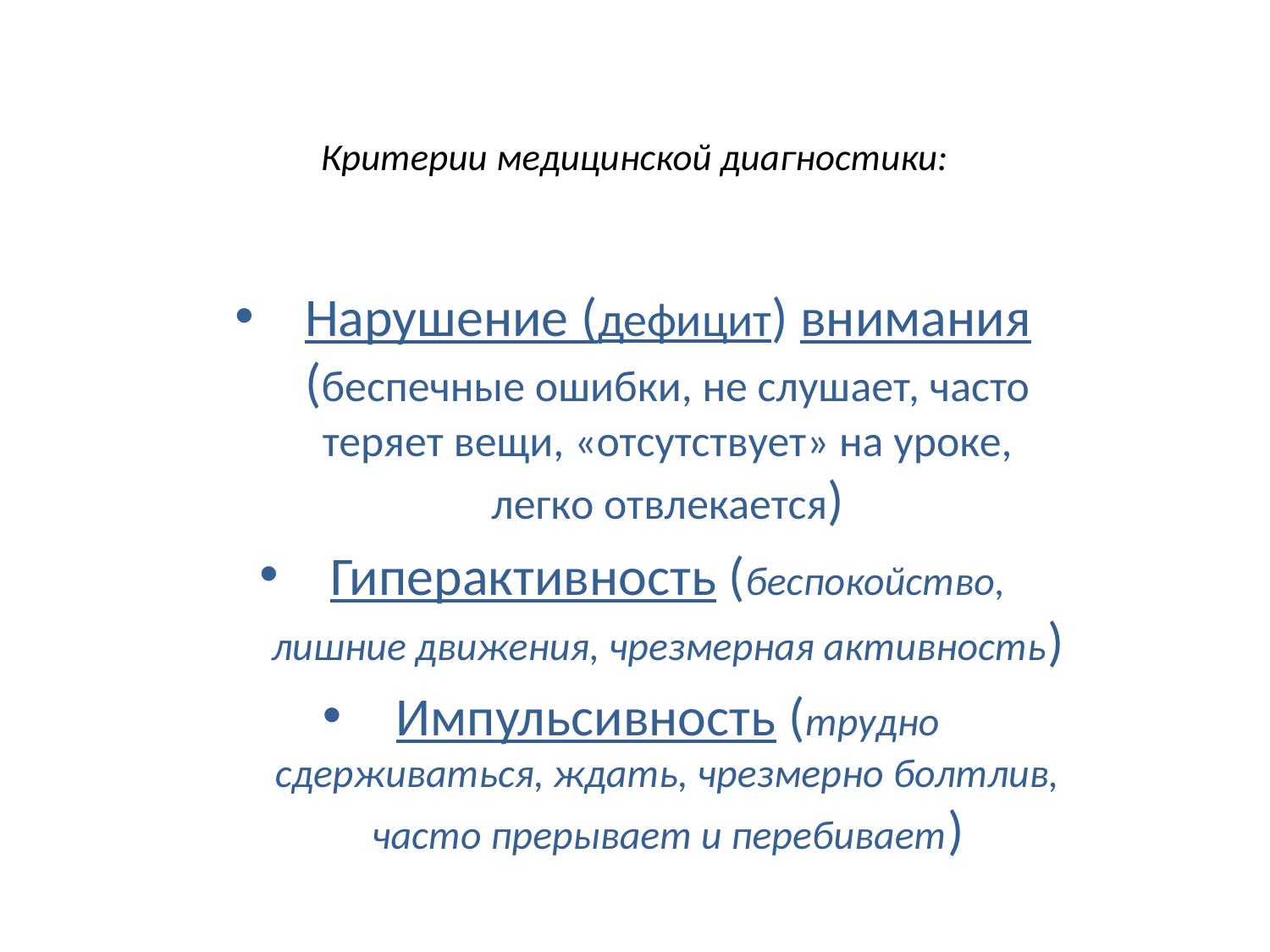

# Критерии медицинской диагностики:
Нарушение (дефицит) внимания (беспечные ошибки, не слушает, часто теряет вещи, «отсутствует» на уроке, легко отвлекается)
Гиперактивность (беспокойство, лишние движения, чрезмерная активность)
Импульсивность (трудно сдерживаться, ждать, чрезмерно болтлив, часто прерывает и перебивает)